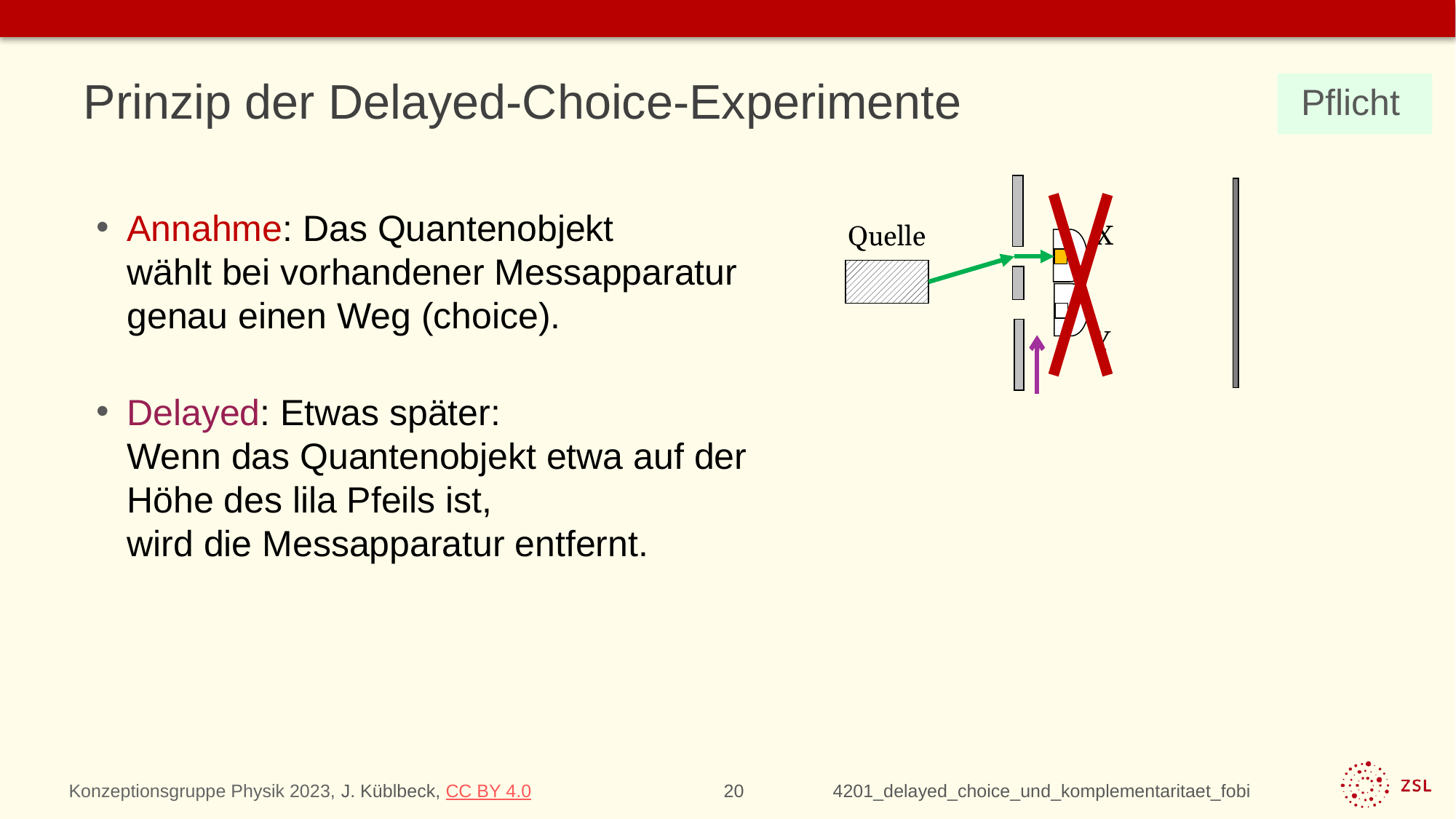

# Prinzip der Delayed-Choice-Experimente
Pflicht

Annahme: Das Quantenobjekt
wählt bei vorhandener Messapparatur
genau einen Weg (choice).

Delayed: Etwas später:
Wenn das Quantenobjekt etwa auf der
Höhe des lila Pfeils ist,
wird die Messapparatur entfernt.

X
Quelle

Y